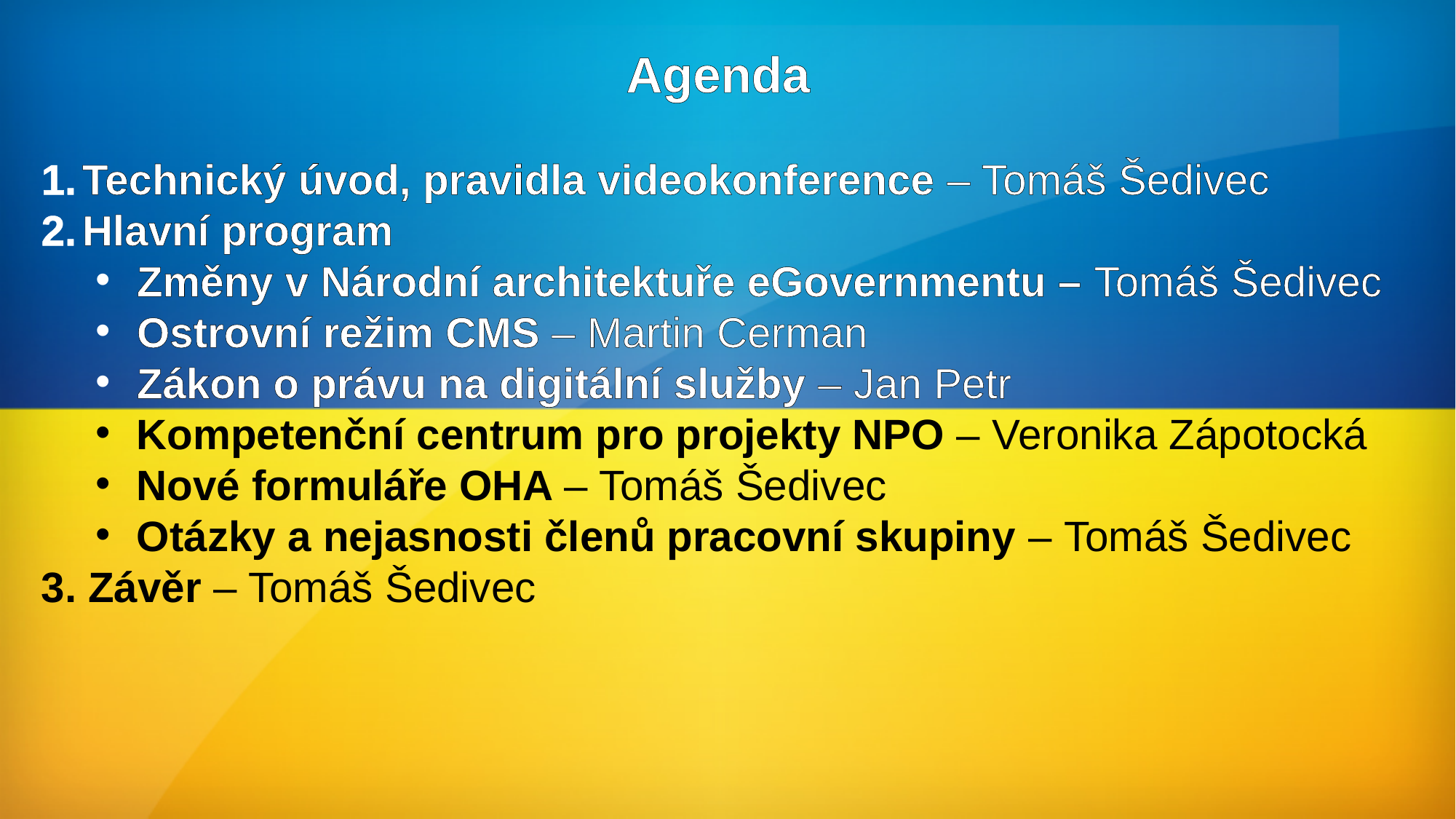

#
Agenda
Technický úvod, pravidla videokonference – Tomáš Šedivec
Hlavní program
Změny v Národní architektuře eGovernmentu – Tomáš Šedivec
Ostrovní režim CMS – Martin Cerman
Zákon o právu na digitální služby – Jan Petr
Kompetenční centrum pro projekty NPO – Veronika Zápotocká
Nové formuláře OHA – Tomáš Šedivec
Otázky a nejasnosti členů pracovní skupiny – Tomáš Šedivec
3. Závěr – Tomáš Šedivec